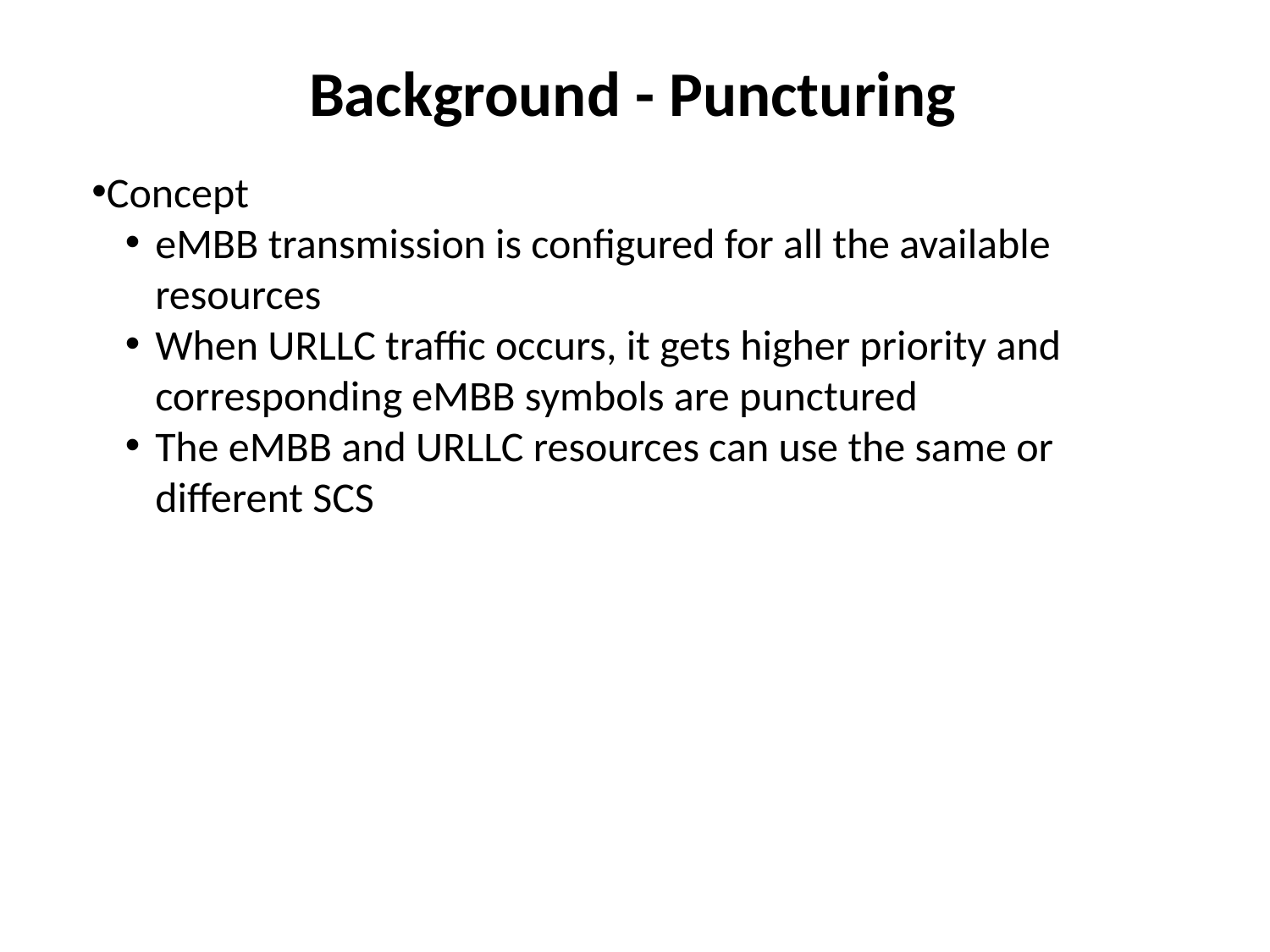

Background - Puncturing
Concept
eMBB transmission is configured for all the available resources
When URLLC traffic occurs, it gets higher priority and corresponding eMBB symbols are punctured
The eMBB and URLLC resources can use the same or different SCS